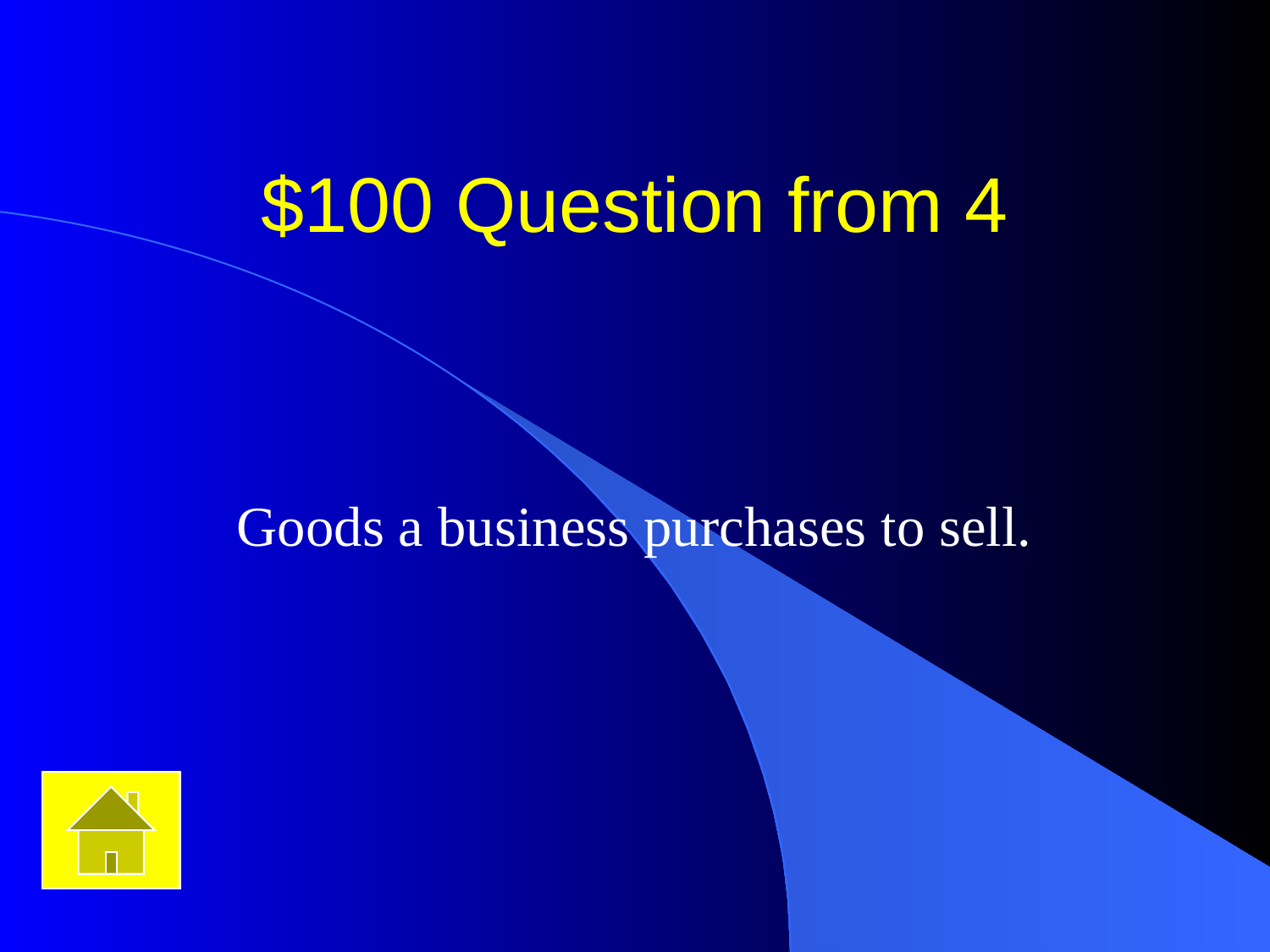

# $100 Question from 4
Goods a business purchases to sell.